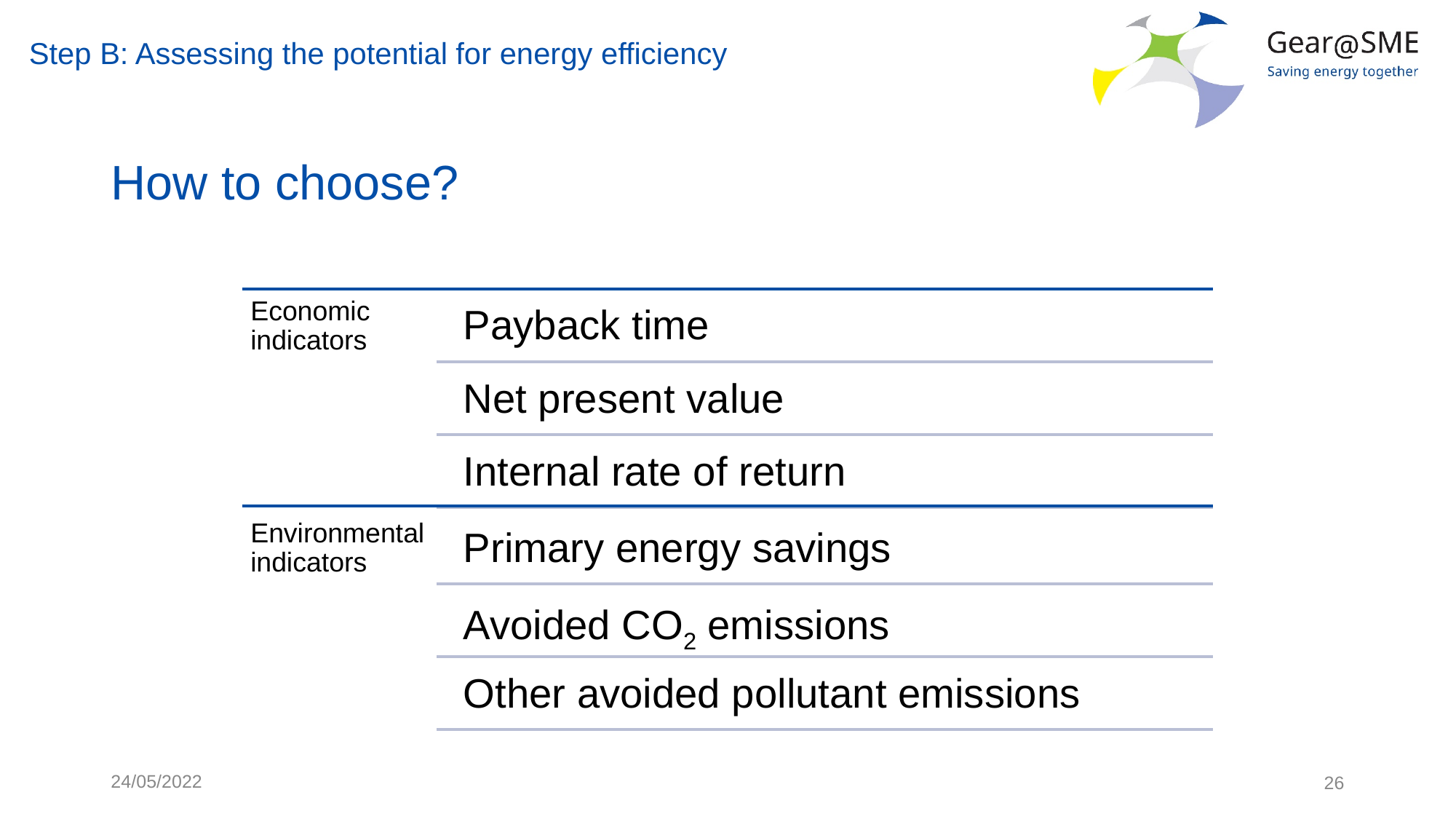

Step B: Assessing the potential for energy efficiency
# How to choose?

Economic indicators

Payback time

Net present value

Internal rate of return

Environmental indicators

Primary energy savings

Avoided CO2 emissions

Other avoided pollutant emissions

24/05/2022
26